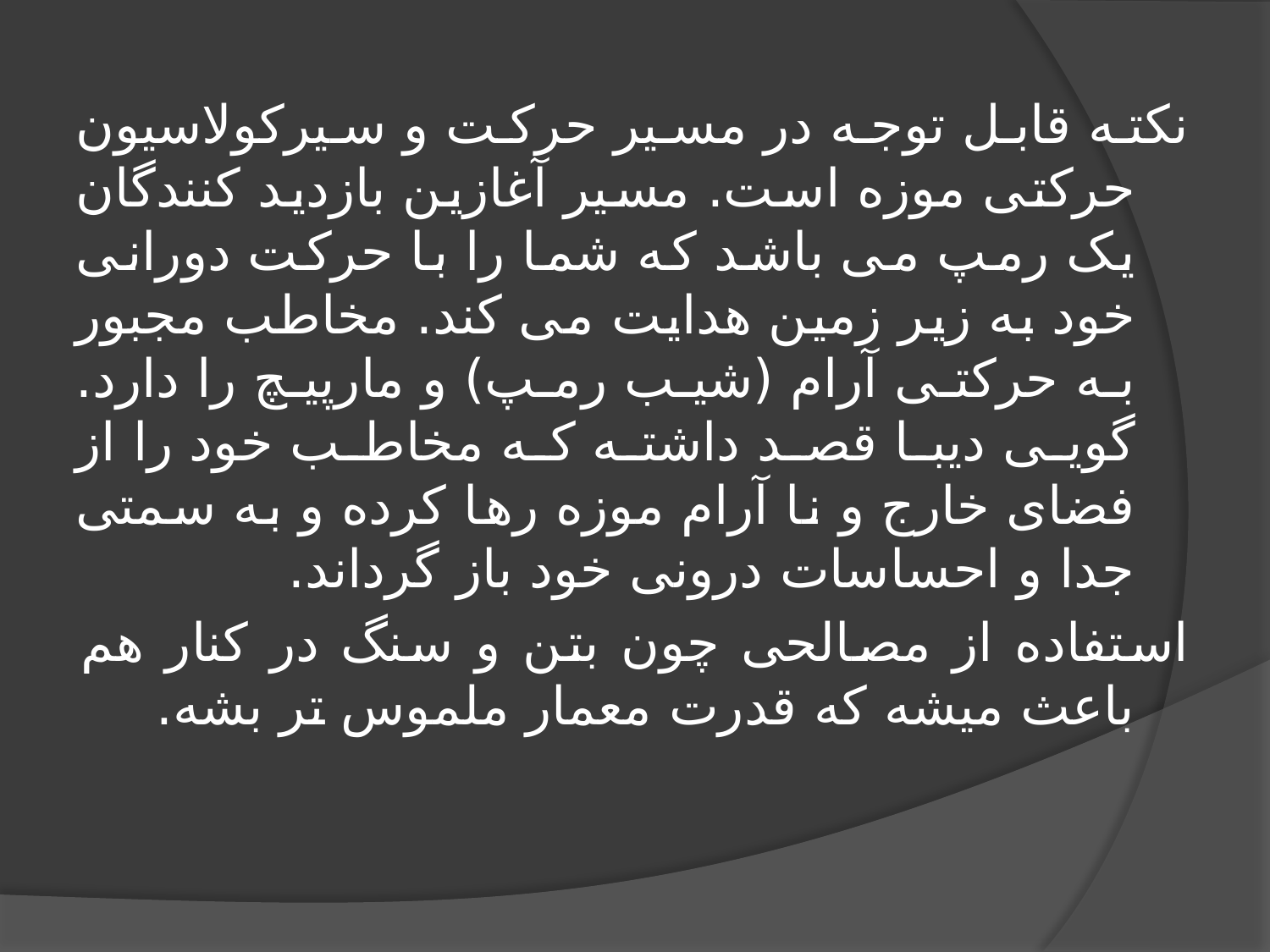

نکته قابل توجه در مسیر حرکت و سیرکولاسیون حرکتی موزه است. مسیر آغازین بازدید کنندگان یک رمپ می باشد که شما را با حرکت دورانی خود به زیر زمین هدایت می کند. مخاطب مجبور به حرکتی آرام (شیب رمپ) و مارپیچ را دارد. گویی دیبا قصد داشته که مخاطب خود را از فضای خارج و نا آرام موزه رها کرده و به سمتی جدا و احساسات درونی خود باز گرداند.
استفاده از مصالحی چون بتن و سنگ در کنار هم باعث میشه که قدرت معمار ملموس تر بشه.